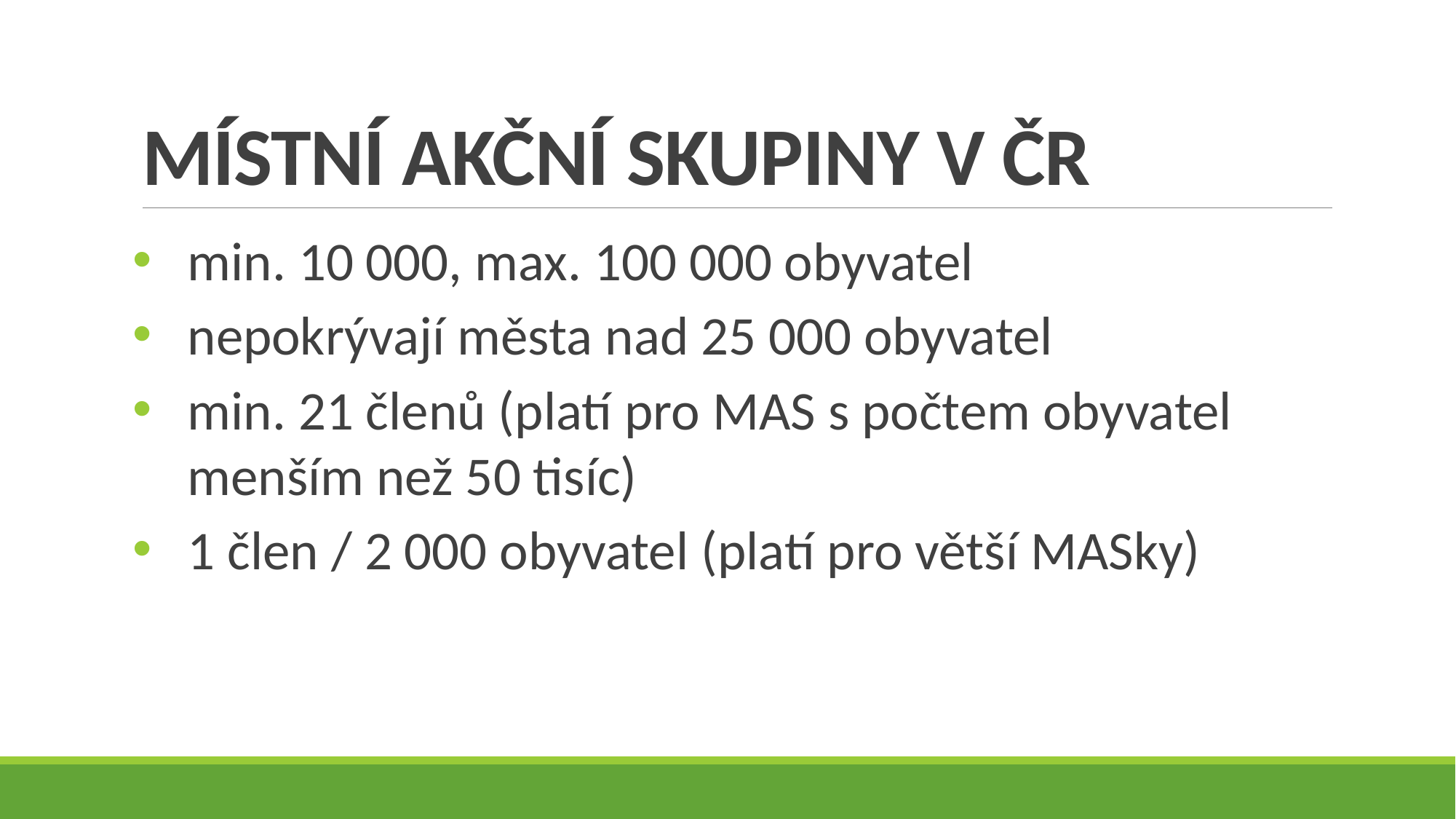

# MÍSTNÍ AKČNÍ SKUPINY V ČR
min. 10 000, max. 100 000 obyvatel
nepokrývají města nad 25 000 obyvatel
min. 21 členů (platí pro MAS s počtem obyvatel menším než 50 tisíc)
1 člen / 2 000 obyvatel (platí pro větší MASky)